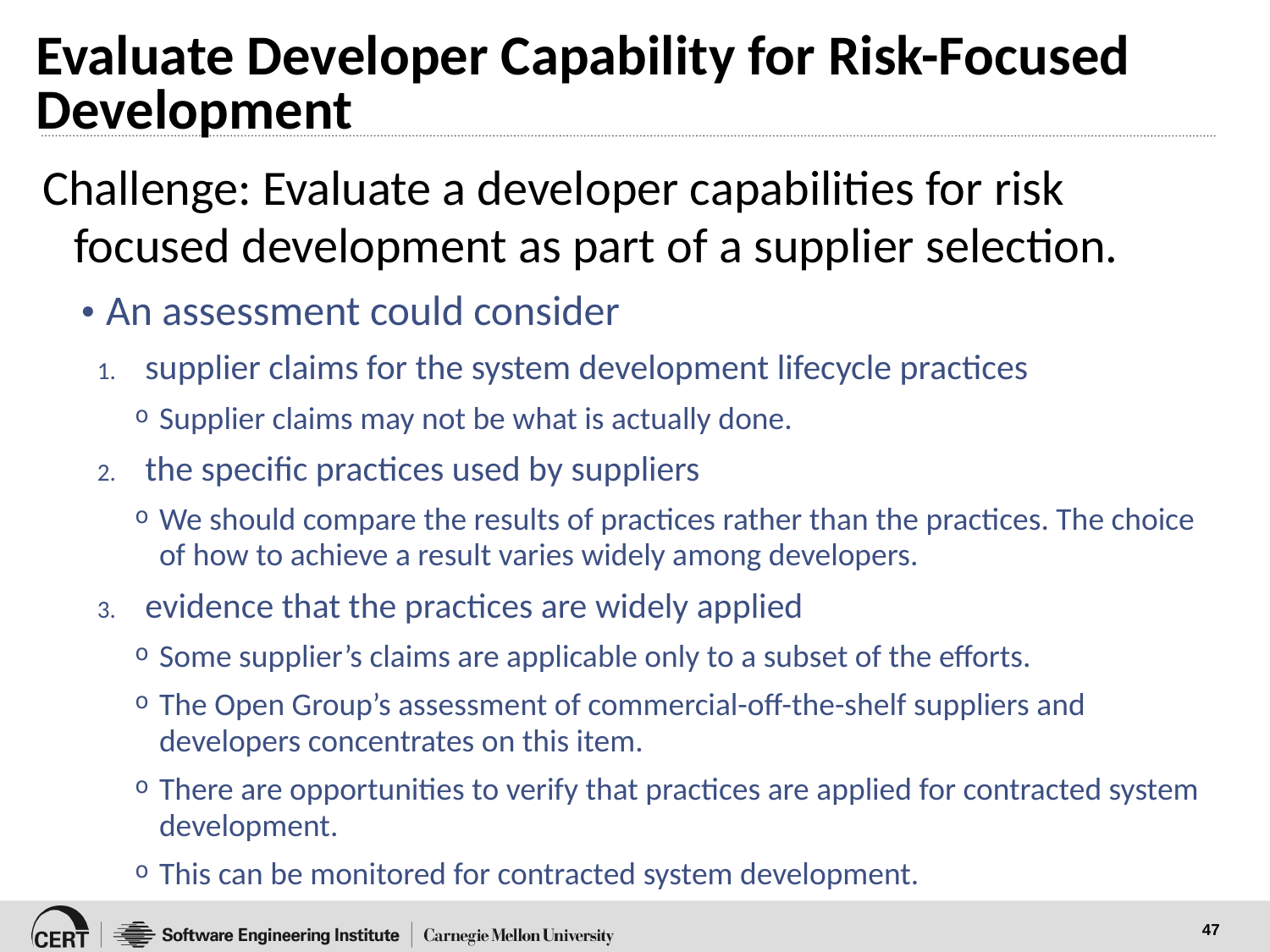

# Evaluate Developer Capability for Risk-Focused Development
Challenge: Evaluate a developer capabilities for risk focused development as part of a supplier selection.
An assessment could consider
supplier claims for the system development lifecycle practices
Supplier claims may not be what is actually done.
the specific practices used by suppliers
We should compare the results of practices rather than the practices. The choice of how to achieve a result varies widely among developers.
evidence that the practices are widely applied
Some supplier’s claims are applicable only to a subset of the efforts.
The Open Group’s assessment of commercial-off-the-shelf suppliers and developers concentrates on this item.
There are opportunities to verify that practices are applied for contracted system development.
This can be monitored for contracted system development.